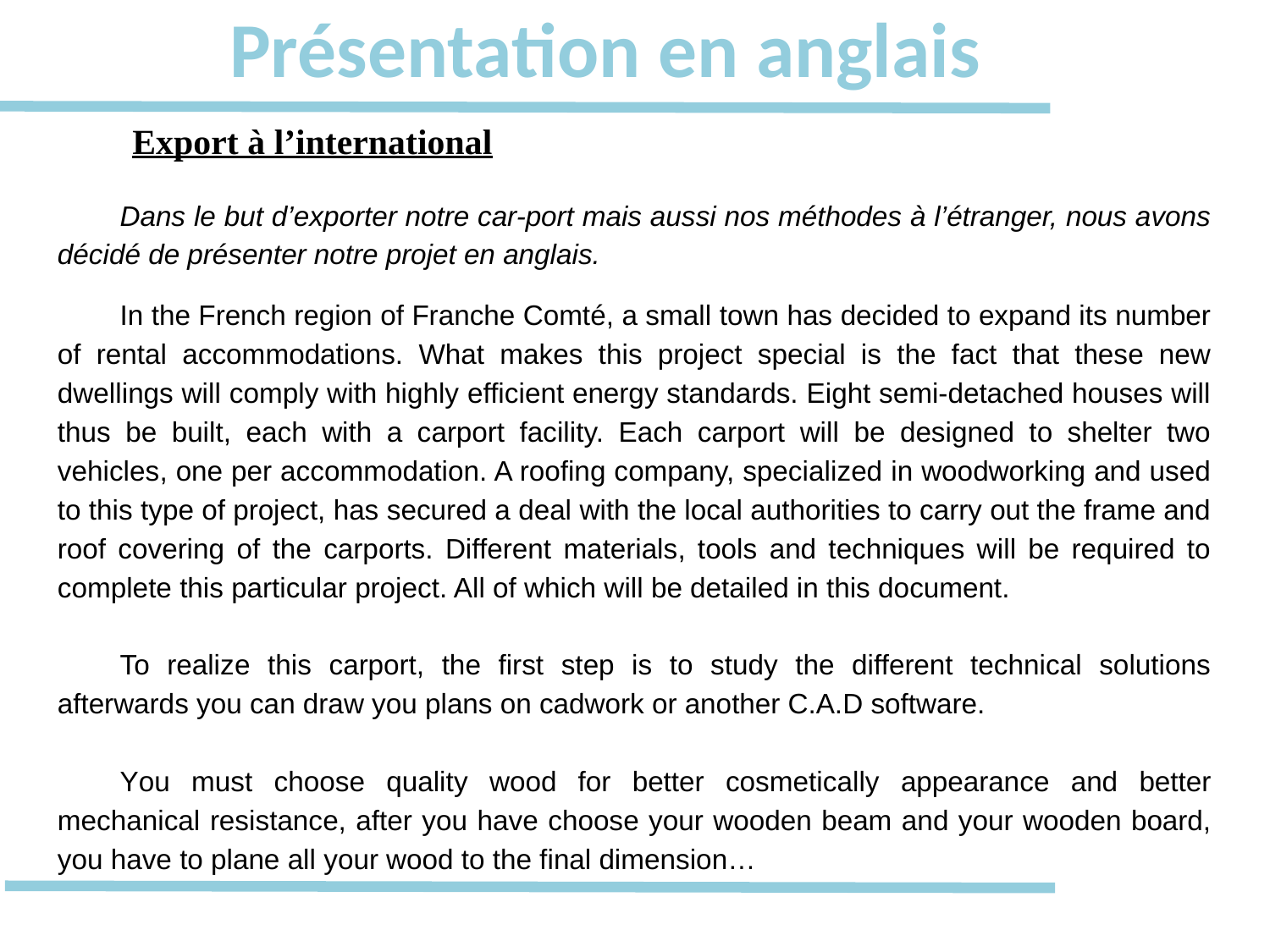

# Présentation en anglais
Export à l’international
Dans le but d’exporter notre car-port mais aussi nos méthodes à l’étranger, nous avons décidé de présenter notre projet en anglais.
In the French region of Franche Comté, a small town has decided to expand its number of rental accommodations. What makes this project special is the fact that these new dwellings will comply with highly efficient energy standards. Eight semi-detached houses will thus be built, each with a carport facility. Each carport will be designed to shelter two vehicles, one per accommodation. A roofing company, specialized in woodworking and used to this type of project, has secured a deal with the local authorities to carry out the frame and roof covering of the carports. Different materials, tools and techniques will be required to complete this particular project. All of which will be detailed in this document.

To realize this carport, the first step is to study the different technical solutions afterwards you can draw you plans on cadwork or another C.A.D software.

You must choose quality wood for better cosmetically appearance and better mechanical resistance, after you have choose your wooden beam and your wooden board, you have to plane all your wood to the final dimension…